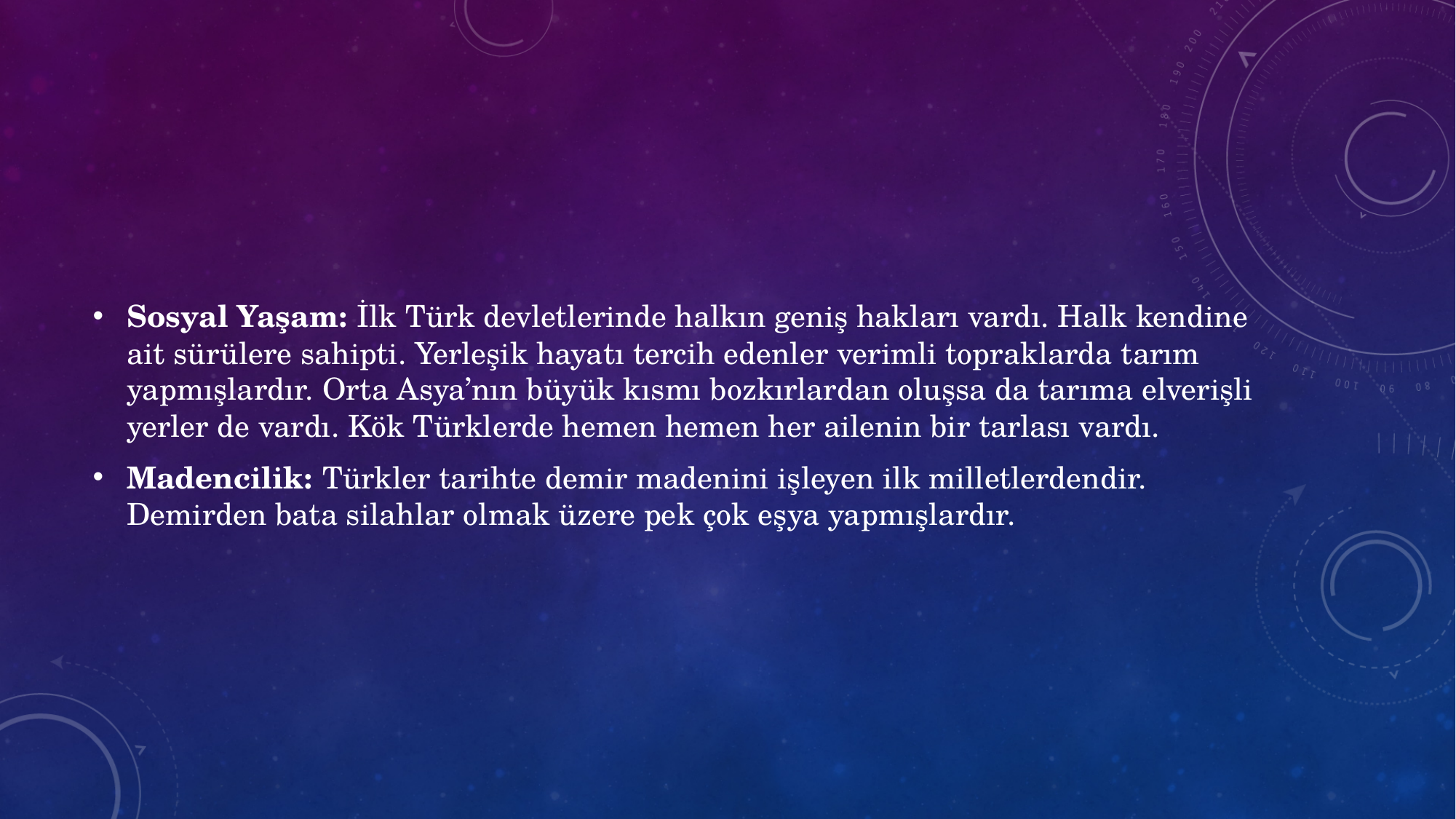

Sosyal Yaşam: İlk Türk devletlerinde halkın geniş hakları vardı. Halk kendine ait sürülere sahipti. Yerleşik hayatı tercih edenler verimli topraklarda tarım yapmışlardır. Orta Asya’nın büyük kısmı bozkırlardan oluşsa da tarıma elverişli yerler de vardı. Kök Türklerde hemen hemen her ailenin bir tarlası vardı.
Madencilik: Türkler tarihte demir madenini işleyen ilk milletlerdendir. Demirden bata silahlar olmak üzere pek çok eşya yapmışlardır.